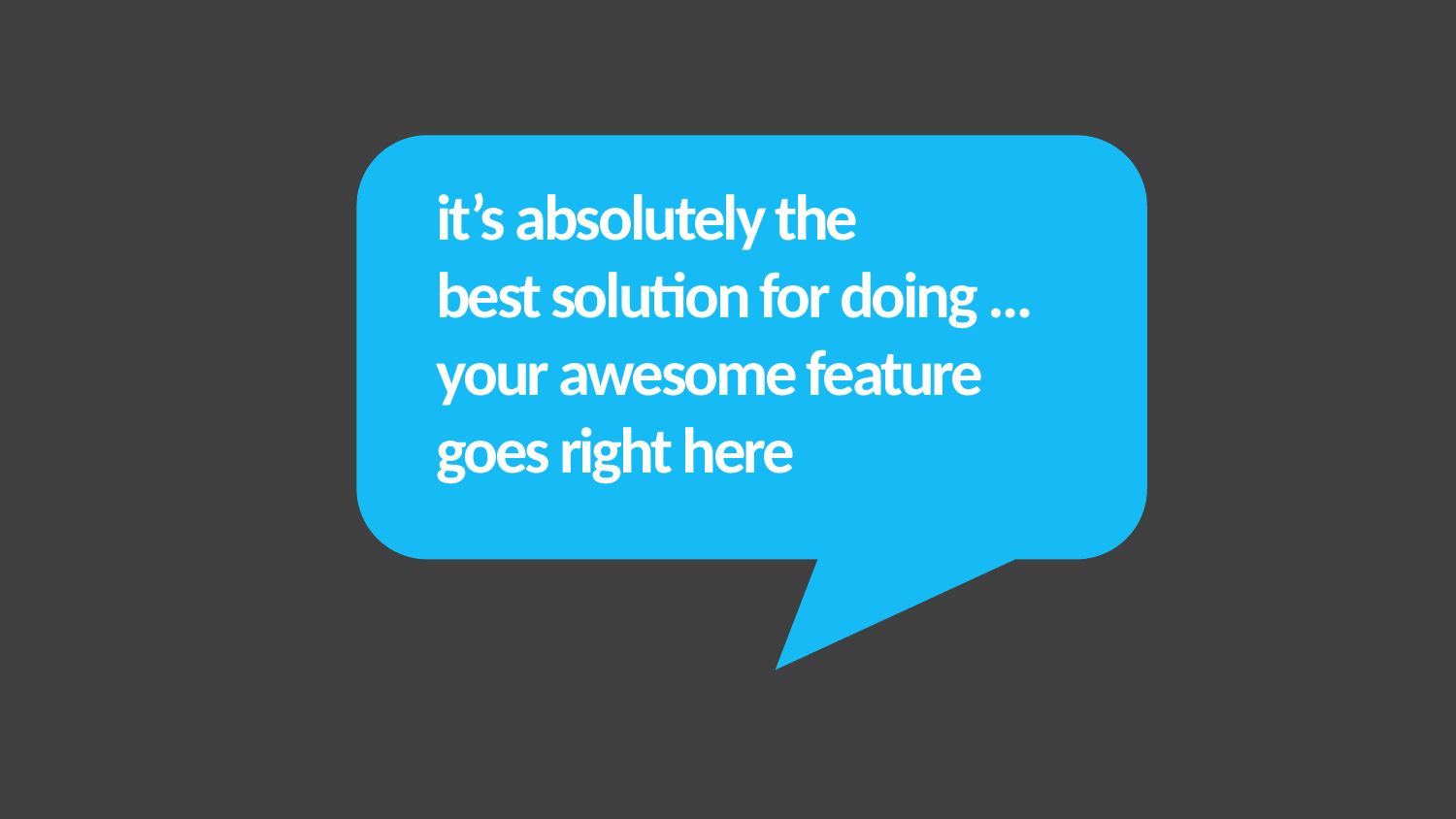

it’s absolutely the
best solution for doing … your awesome feature goes right here